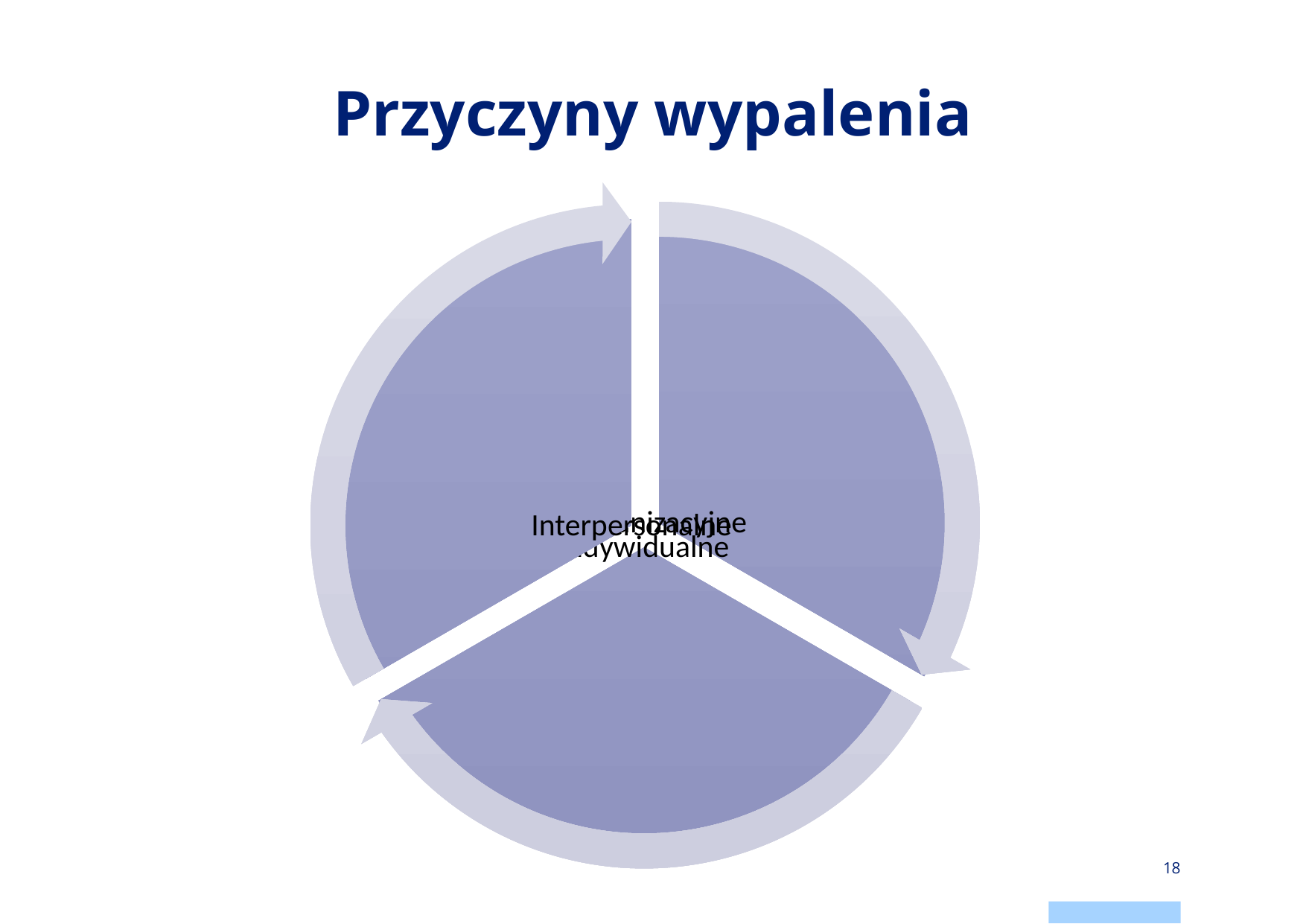

# Przyczyny wypalenia
Organizacyjne
Indywidualne
Interpersonalne
18